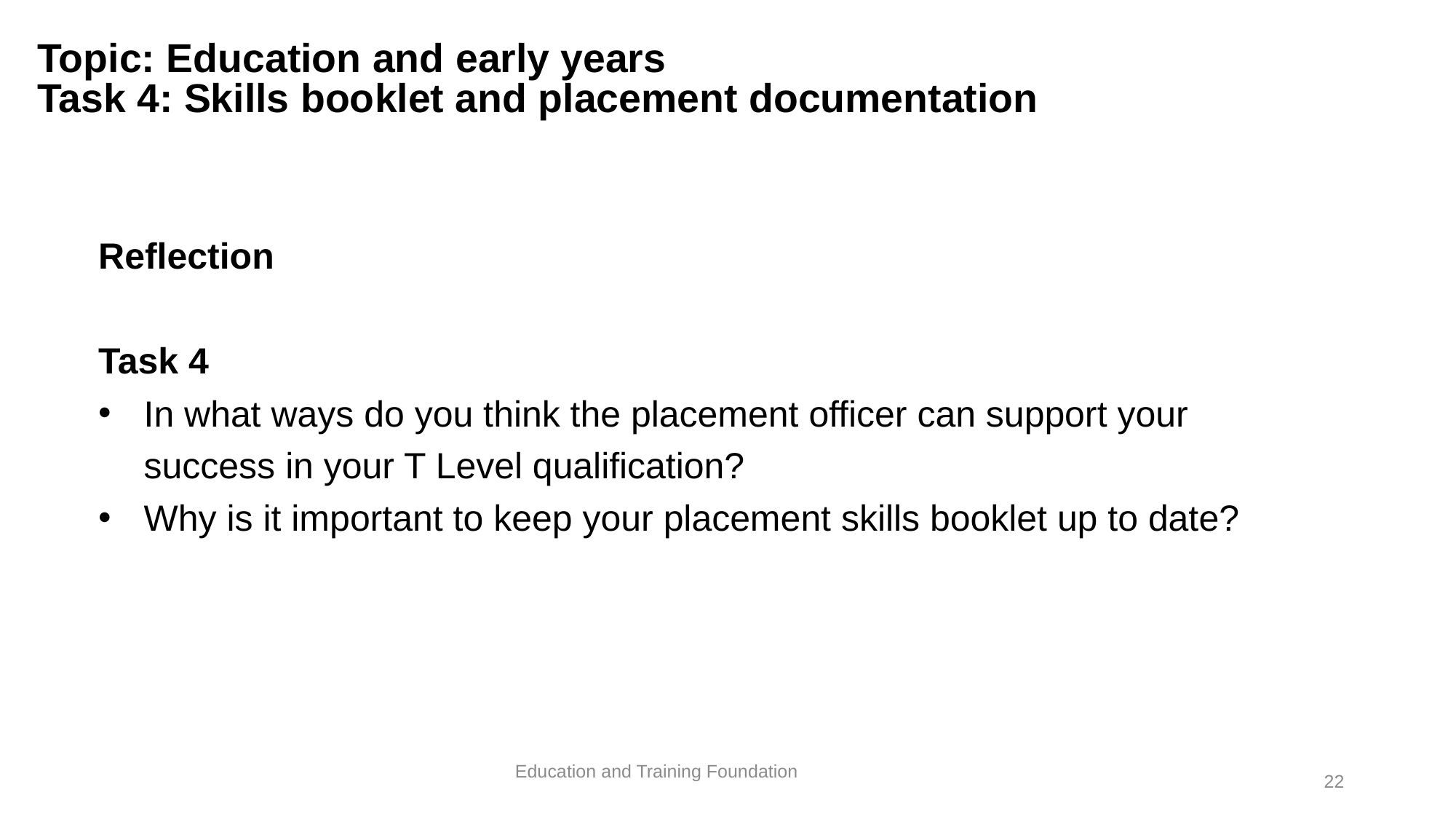

# Topic: Education and early years Task 4: Skills booklet and placement documentation

Reflection ​
​
Task 4
In what ways do you think the placement officer can support your success in your T Level qualification?
Why is it important to keep your placement skills booklet up to date?

Education and Training Foundation
22